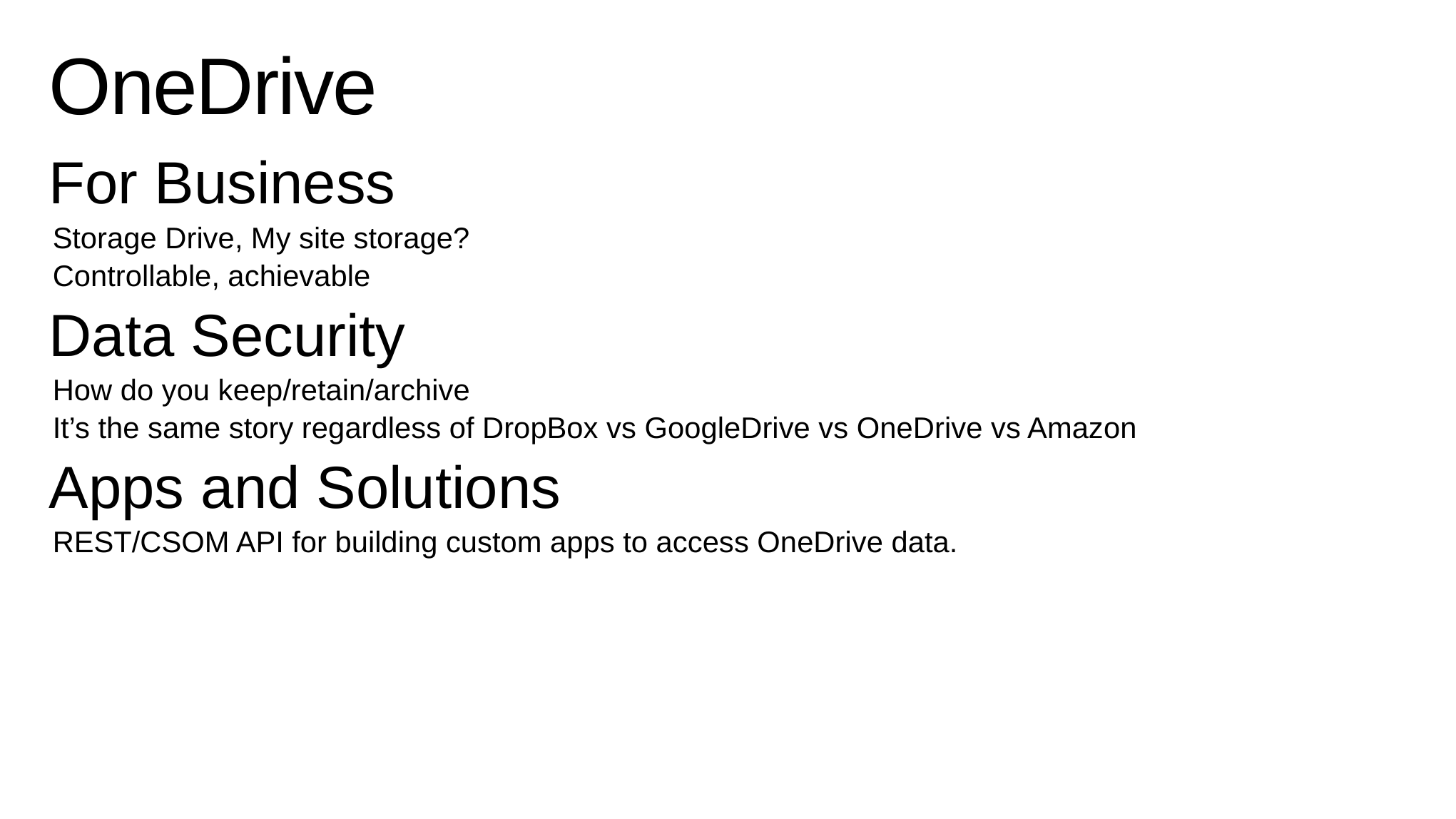

# OneDrive
For Business
Storage Drive, My site storage?
Controllable, achievable
Data Security
How do you keep/retain/archive
It’s the same story regardless of DropBox vs GoogleDrive vs OneDrive vs Amazon
Apps and Solutions
REST/CSOM API for building custom apps to access OneDrive data.